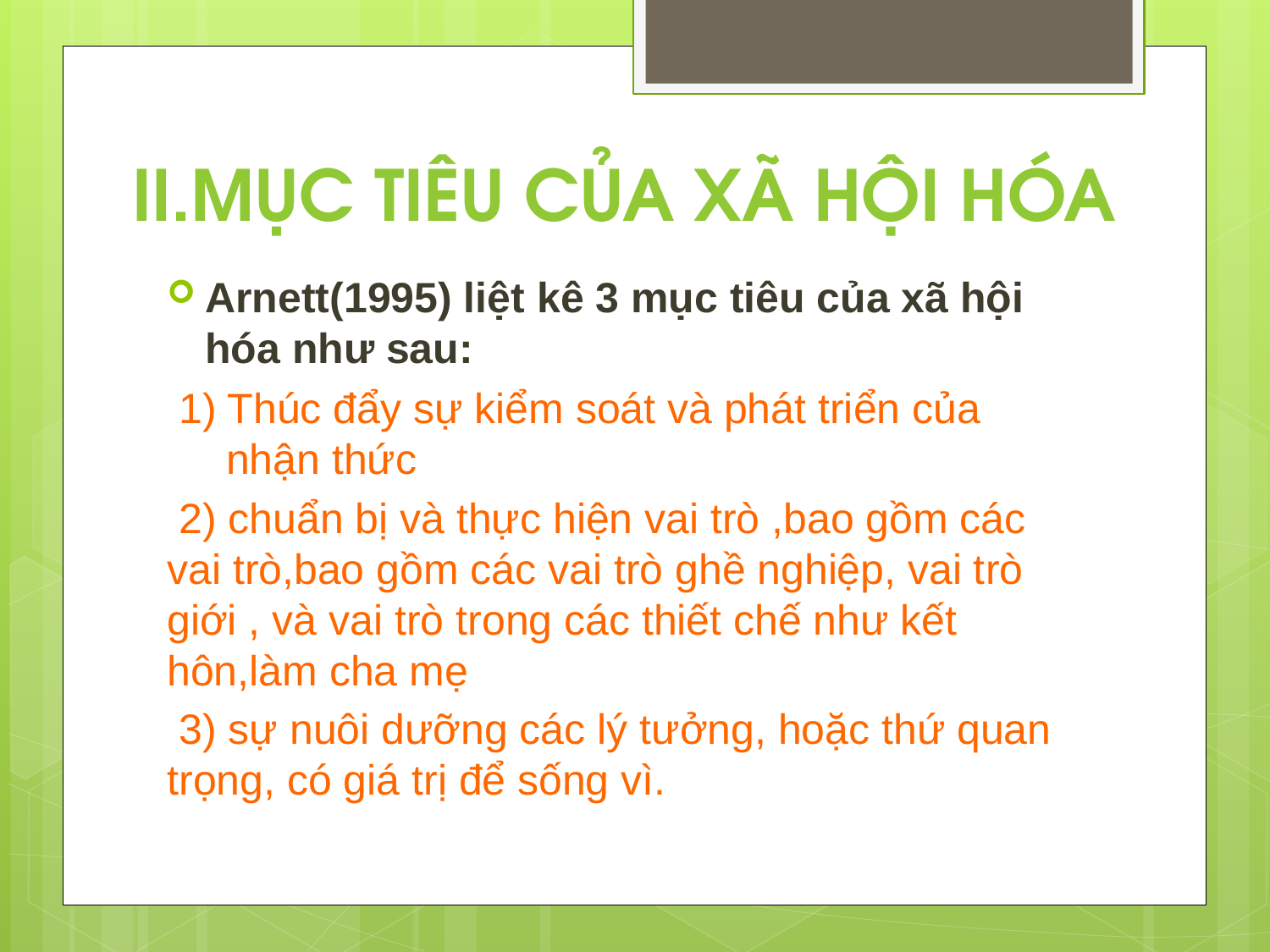

II.MỤC TIÊU CỦA XÃ HỘI HÓA
Arnett(1995) liệt kê 3 mục tiêu của xã hội hóa như sau:
 1) Thúc đẩy sự kiểm soát và phát triển của             nhận thức
 2) chuẩn bị và thực hiện vai trò ,bao gồm các vai trò,bao gồm các vai trò ghề nghiệp, vai trò giới , và vai trò trong các thiết chế như kết hôn,làm cha mẹ
 3) sự nuôi dưỡng các lý tưởng, hoặc thứ quan trọng, có giá trị để sống vì.